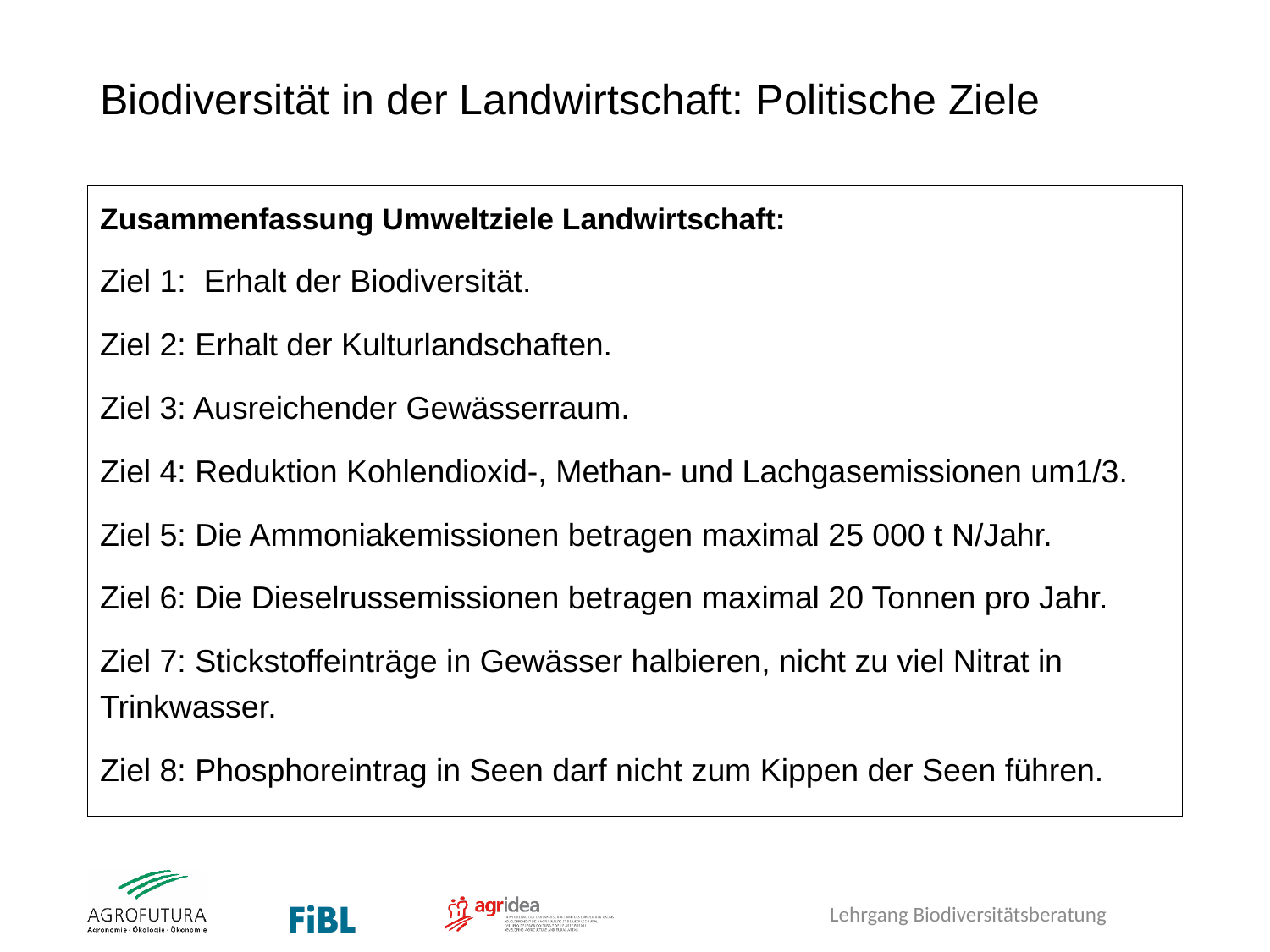

# Biodiversität in der Landwirtschaft: Politische Ziele
Zusammenfassung Umweltziele Landwirtschaft:
Ziel 1:  Erhalt der Biodiversität.
Ziel 2: Erhalt der Kulturlandschaften.
Ziel 3: Ausreichender Gewässerraum.
Ziel 4: Reduktion Kohlendioxid-, Methan- und Lachgasemissionen um1/3.
Ziel 5: Die Ammoniakemissionen betragen maximal 25 000 t N/Jahr.
Ziel 6: Die Dieselrussemissionen betragen maximal 20 Tonnen pro Jahr.
Ziel 7: Stickstoffeinträge in Gewässer halbieren, nicht zu viel Nitrat in Trinkwasser.
Ziel 8: Phosphoreintrag in Seen darf nicht zum Kippen der Seen führen.

Lehrgang Biodiversitätsberatung